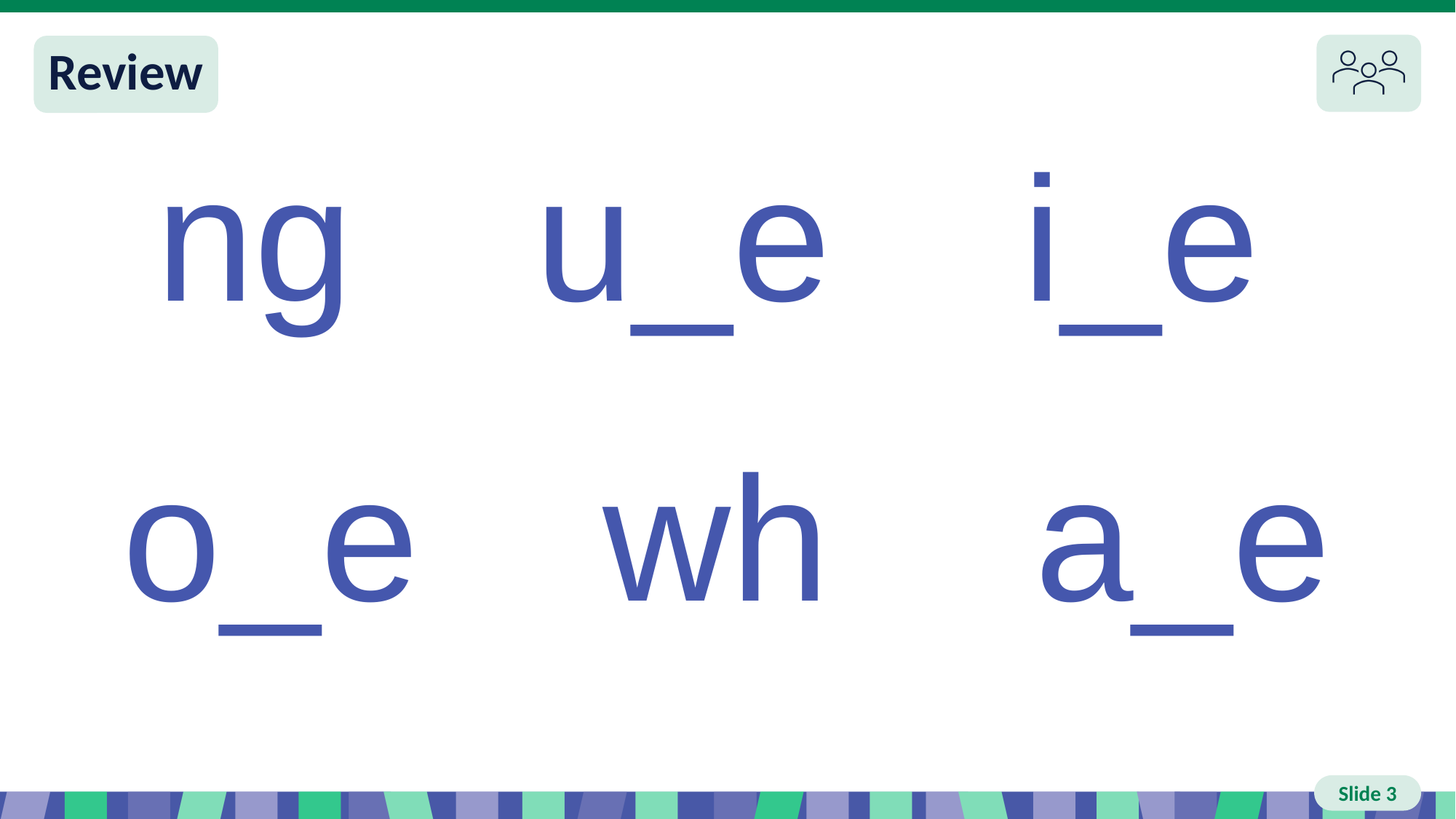

# Slide 3 Review
ng
u_e
i_e
wh
a_e
o_e